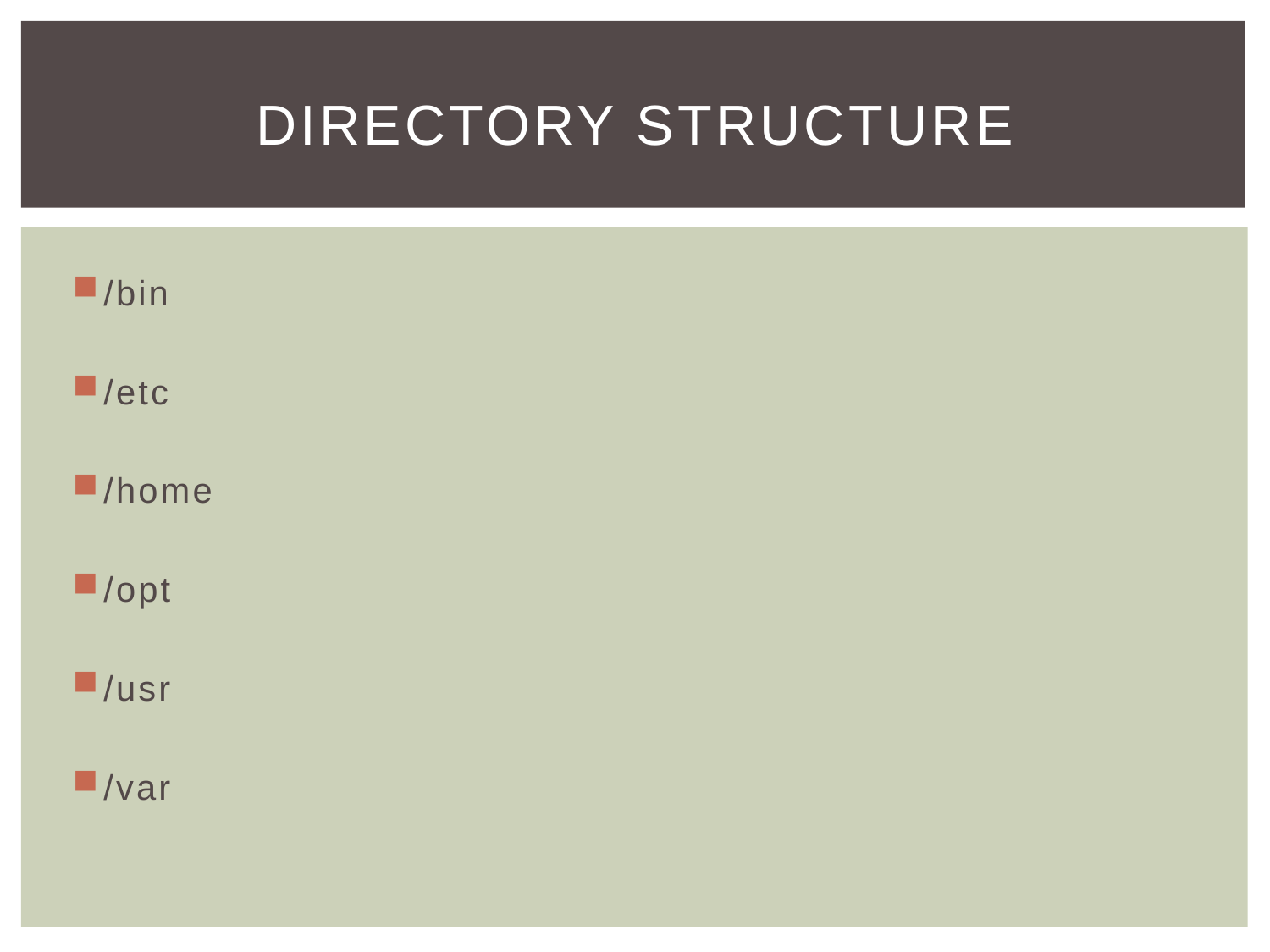

# Directory Structure
/bin

/etc

/home

/opt

/usr

/var